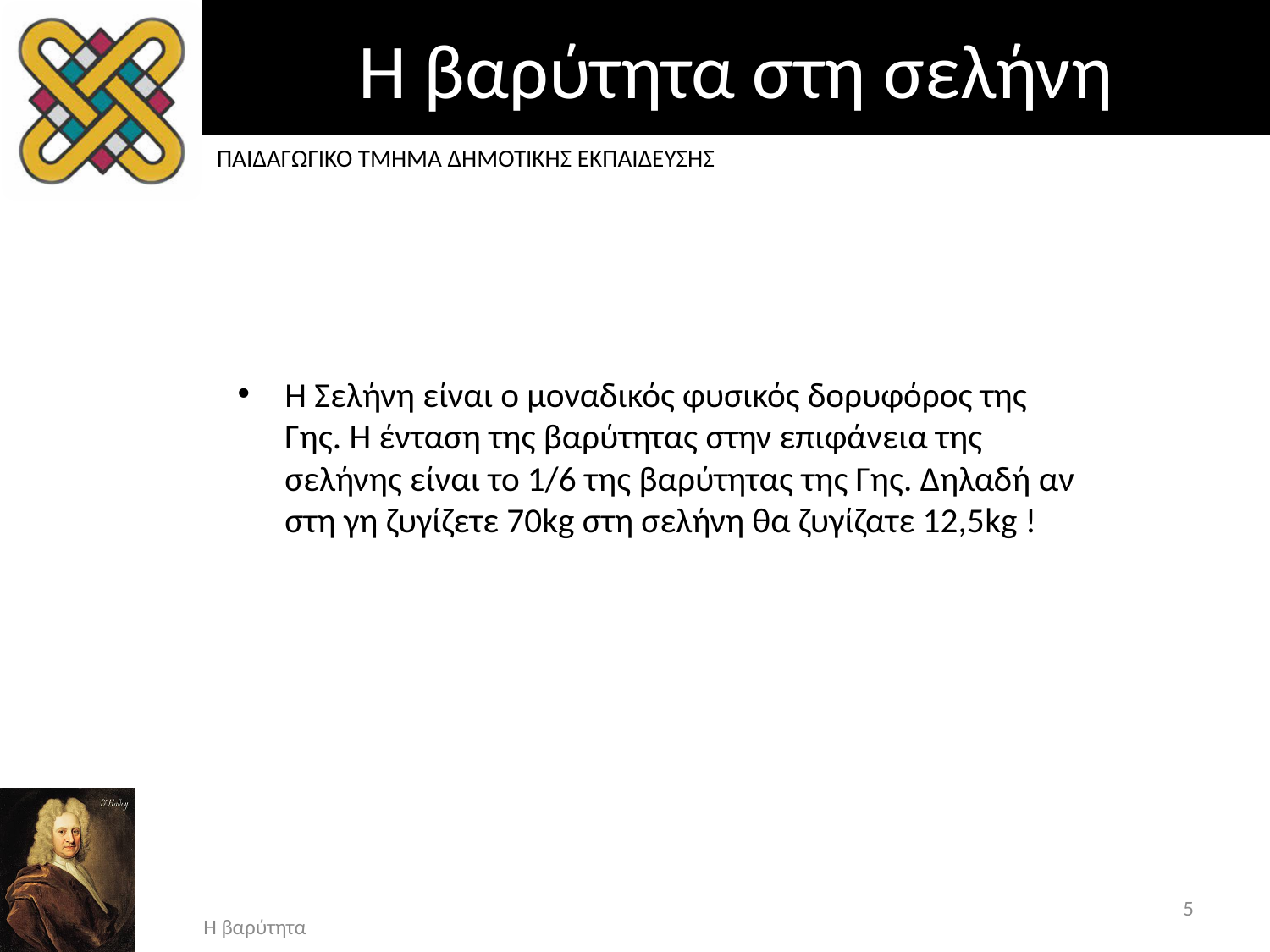

# Η βαρύτητα στη σελήνη
Η Σελήνη είναι ο μοναδικός φυσικός δορυφόρος της Γης. Η ένταση της βαρύτητας στην επιφάνεια της σελήνης είναι το 1/6 της βαρύτητας της Γης. Δηλαδή αν στη γη ζυγίζετε 70kg στη σελήνη θα ζυγίζατε 12,5kg !
5
Η βαρύτητα